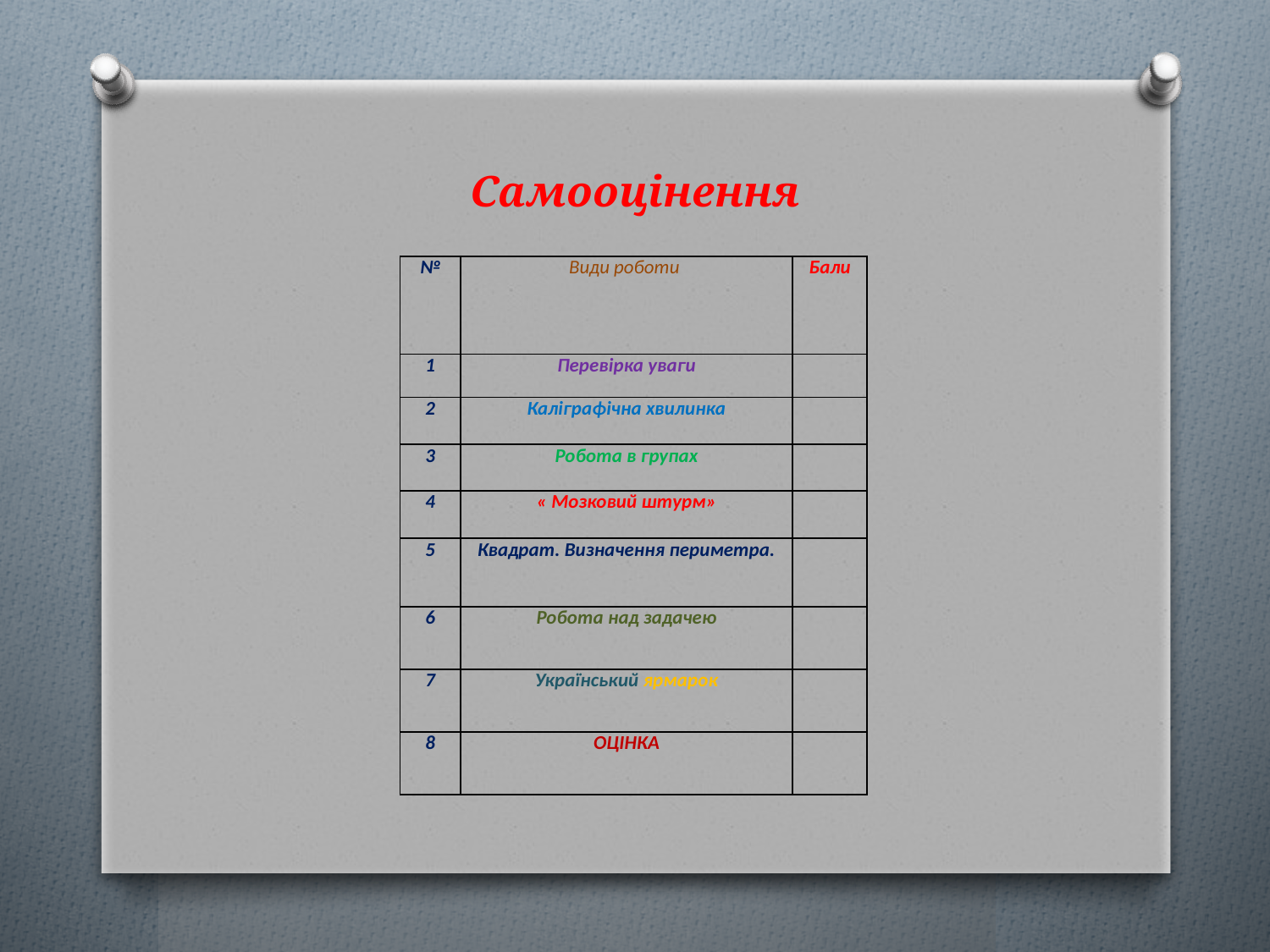

# Самооцінення
| № | Види роботи | Бали |
| --- | --- | --- |
| 1 | Перевірка уваги |  |
| 2 | Каліграфічна хвилинка |  |
| 3 | Робота в групах |  |
| 4 | « Мозковий штурм» |  |
| 5 | Квадрат. Визначення периметра. |  |
| 6 | Робота над задачею |  |
| 7 | Український ярмарок |  |
| 8 | ОЦІНКА |  |